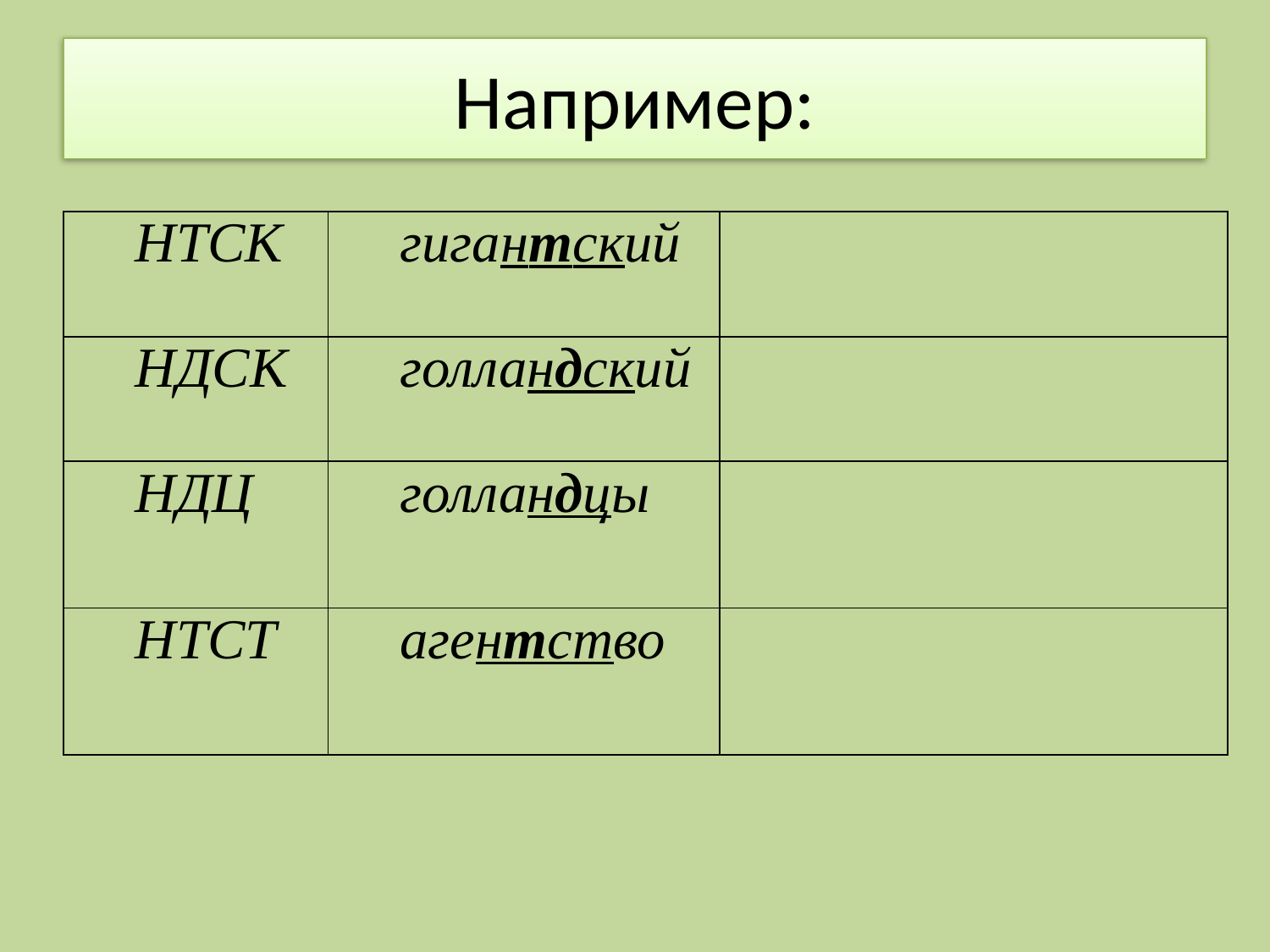

# Например:
| НТСК | гигантский |  |
| --- | --- | --- |
| НДСК | голландский |  |
| НДЦ | голландцы |  |
| НТСТ | агентство |  |